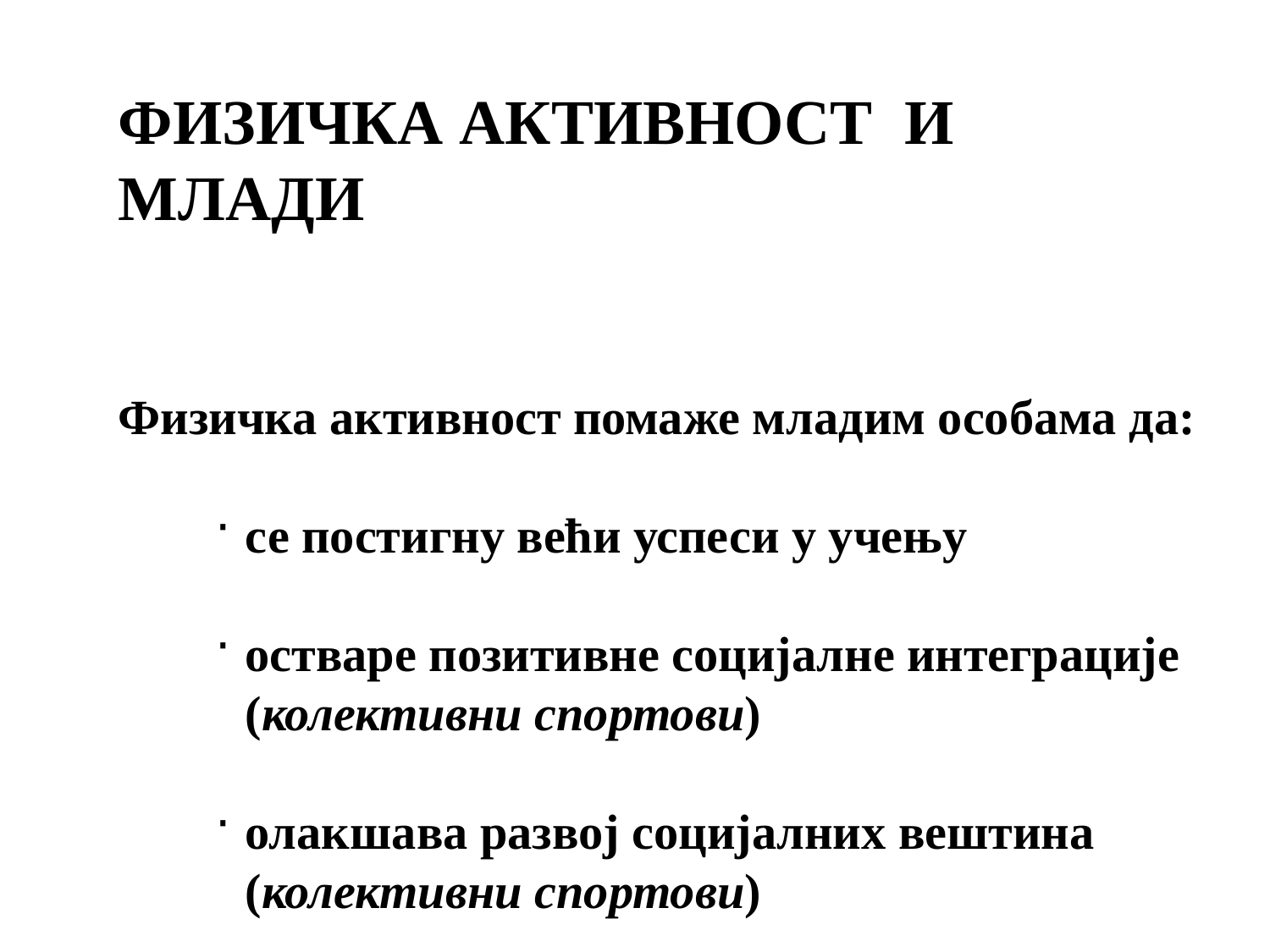

ФИЗИЧКА АКТИВНОСТ  И МЛАДИ

Физичка активност помаже младим особама да:

се постигну већи успеси у учењу

остваре позитивне социјалне интеграције (колективни спортови)

олакшава развој социјалних вештина (колективни спортови)